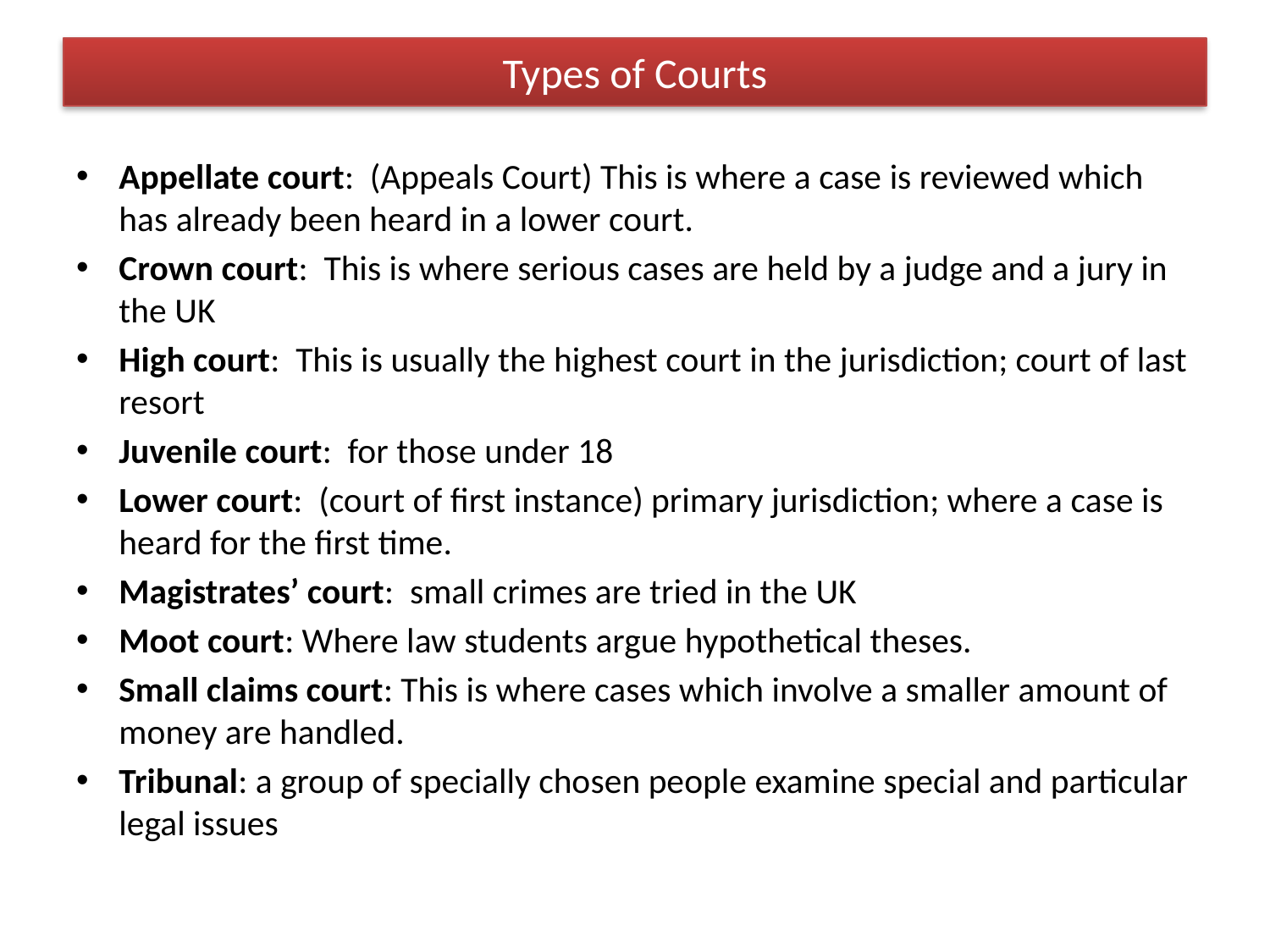

# Types of Courts
Appellate court:  (Appeals Court) This is where a case is reviewed which has already been heard in a lower court.
Crown court:  This is where serious cases are held by a judge and a jury in the UK
High court:  This is usually the highest court in the jurisdiction; court of last resort
Juvenile court:  for those under 18
Lower court:  (court of first instance) primary jurisdiction; where a case is heard for the first time.
Magistrates’ court:  small crimes are tried in the UK
Moot court: Where law students argue hypothetical theses.
Small claims court: This is where cases which involve a smaller amount of money are handled.
Tribunal: a group of specially chosen people examine special and particular legal issues